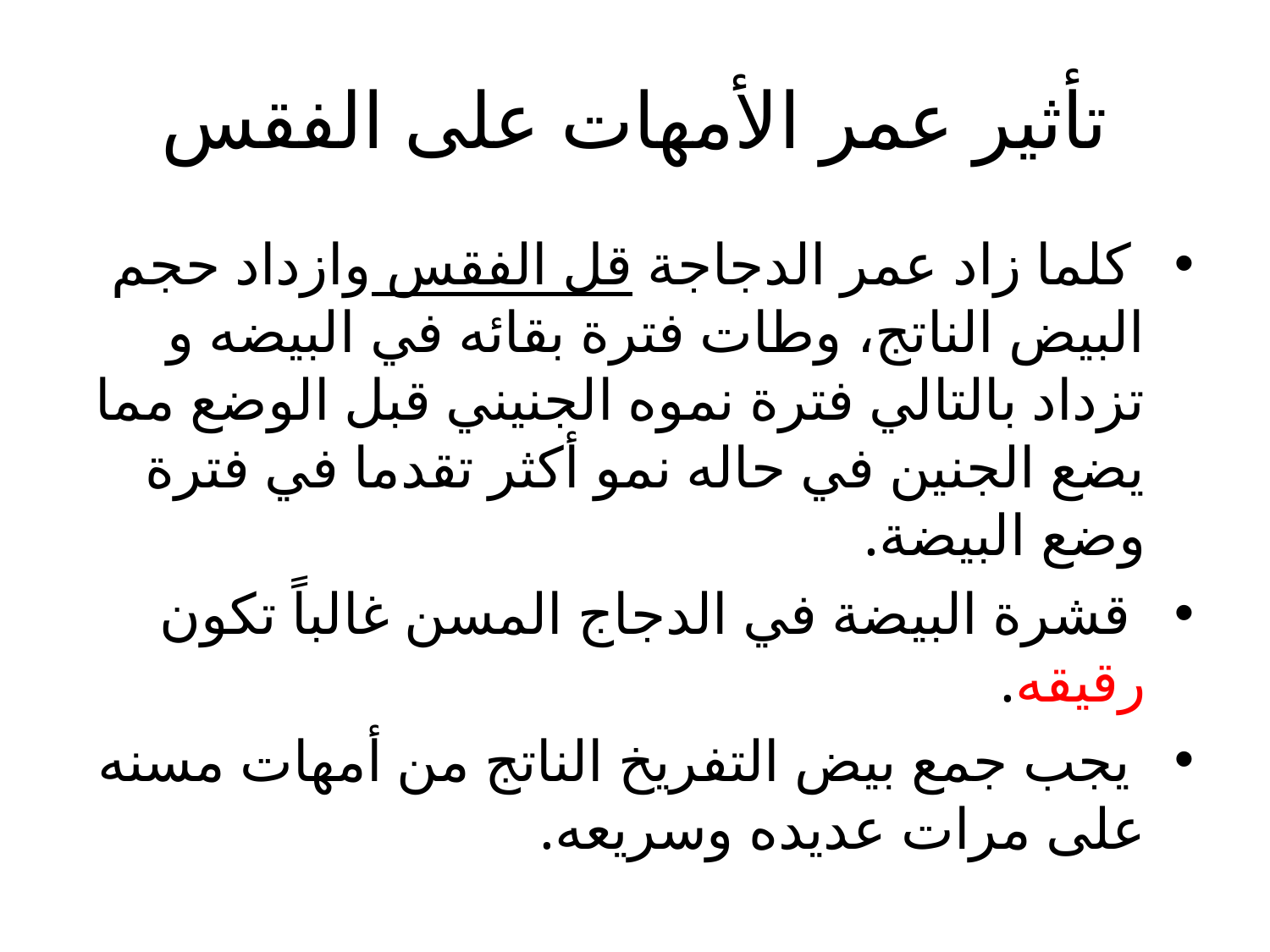

# تأثير عمر الأمهات على الفقس
 كلما زاد عمر الدجاجة قل الفقس وازداد حجم البيض الناتج، وطات فترة بقائه في البيضه و تزداد بالتالي فترة نموه الجنيني قبل الوضع مما يضع الجنين في حاله نمو أكثر تقدما في فترة وضع البيضة.
 قشرة البيضة في الدجاج المسن غالباً تكون رقيقه.
 يجب جمع بيض التفريخ الناتج من أمهات مسنه على مرات عديده وسريعه.